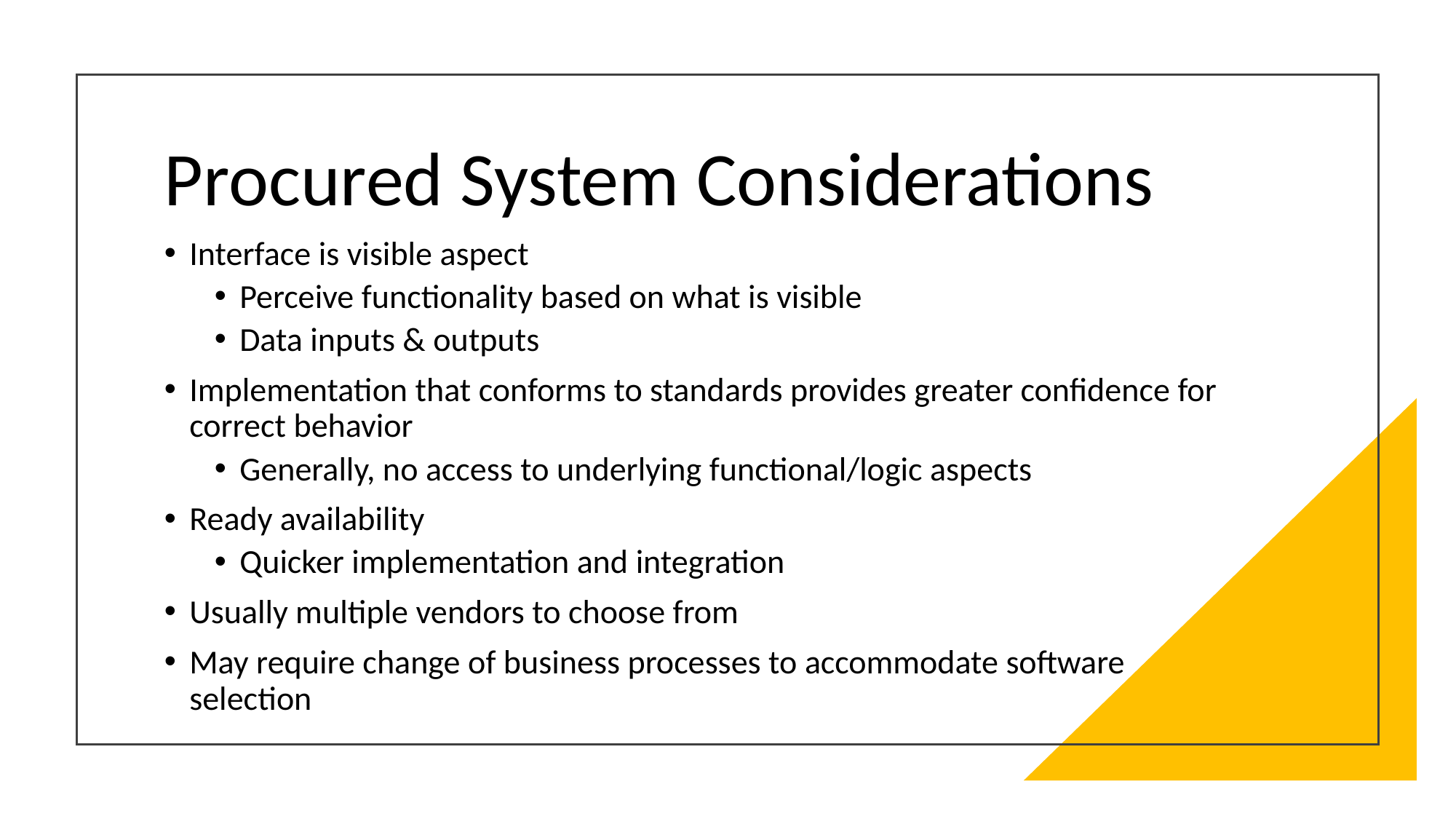

# Procured System Considerations
Interface is visible aspect
Perceive functionality based on what is visible
Data inputs & outputs
Implementation that conforms to standards provides greater confidence for correct behavior
Generally, no access to underlying functional/logic aspects
Ready availability
Quicker implementation and integration
Usually multiple vendors to choose from
May require change of business processes to accommodate software selection